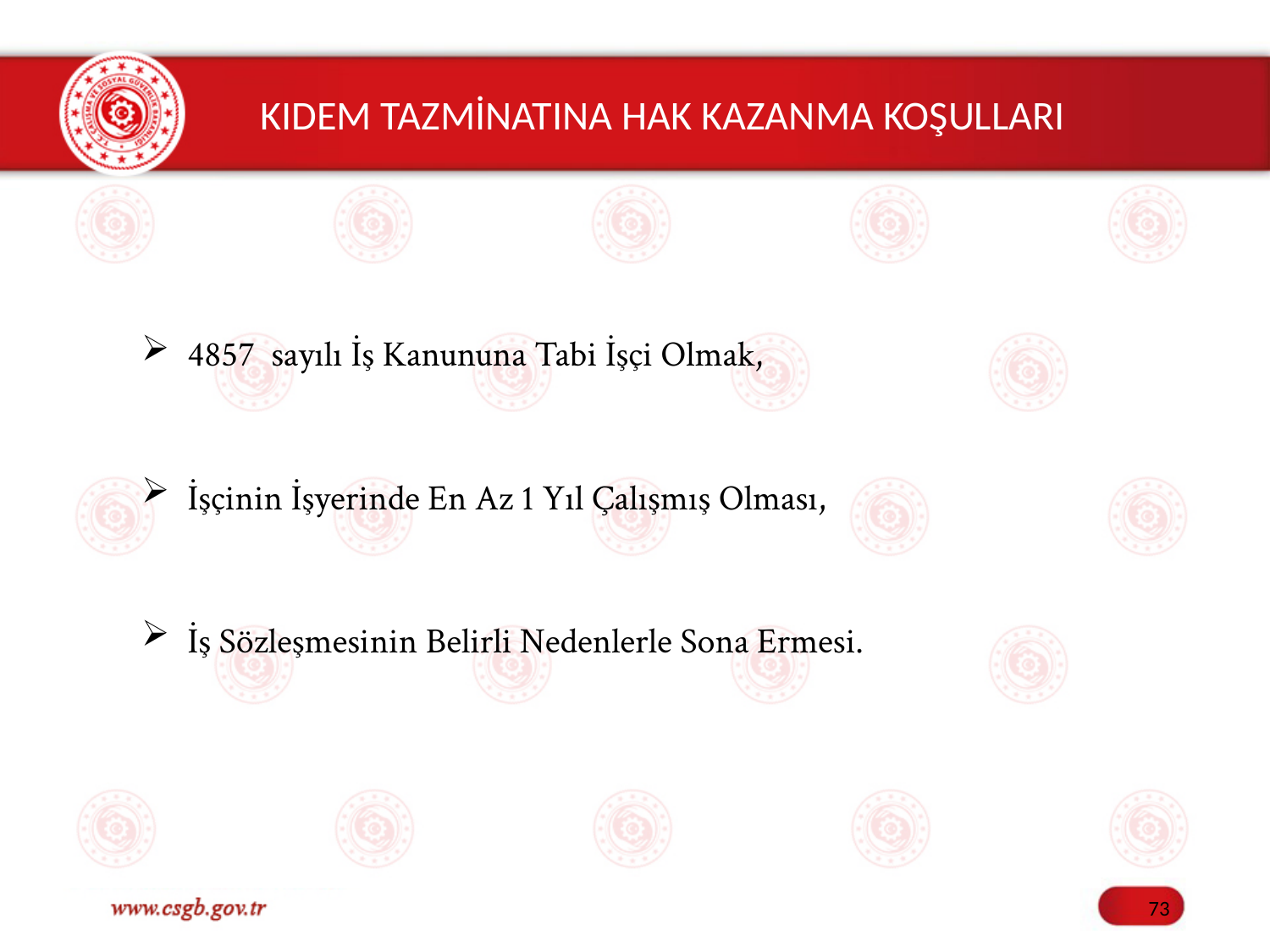

KIDEM TAZMİNATINA HAK KAZANMA KOŞULLARI

4857  sayılı İş Kanununa Tabi İşçi Olmak,

İşçinin İşyerinde En Az 1 Yıl Çalışmış Olması,

İş Sözleşmesinin Belirli Nedenlerle Sona Ermesi.

73